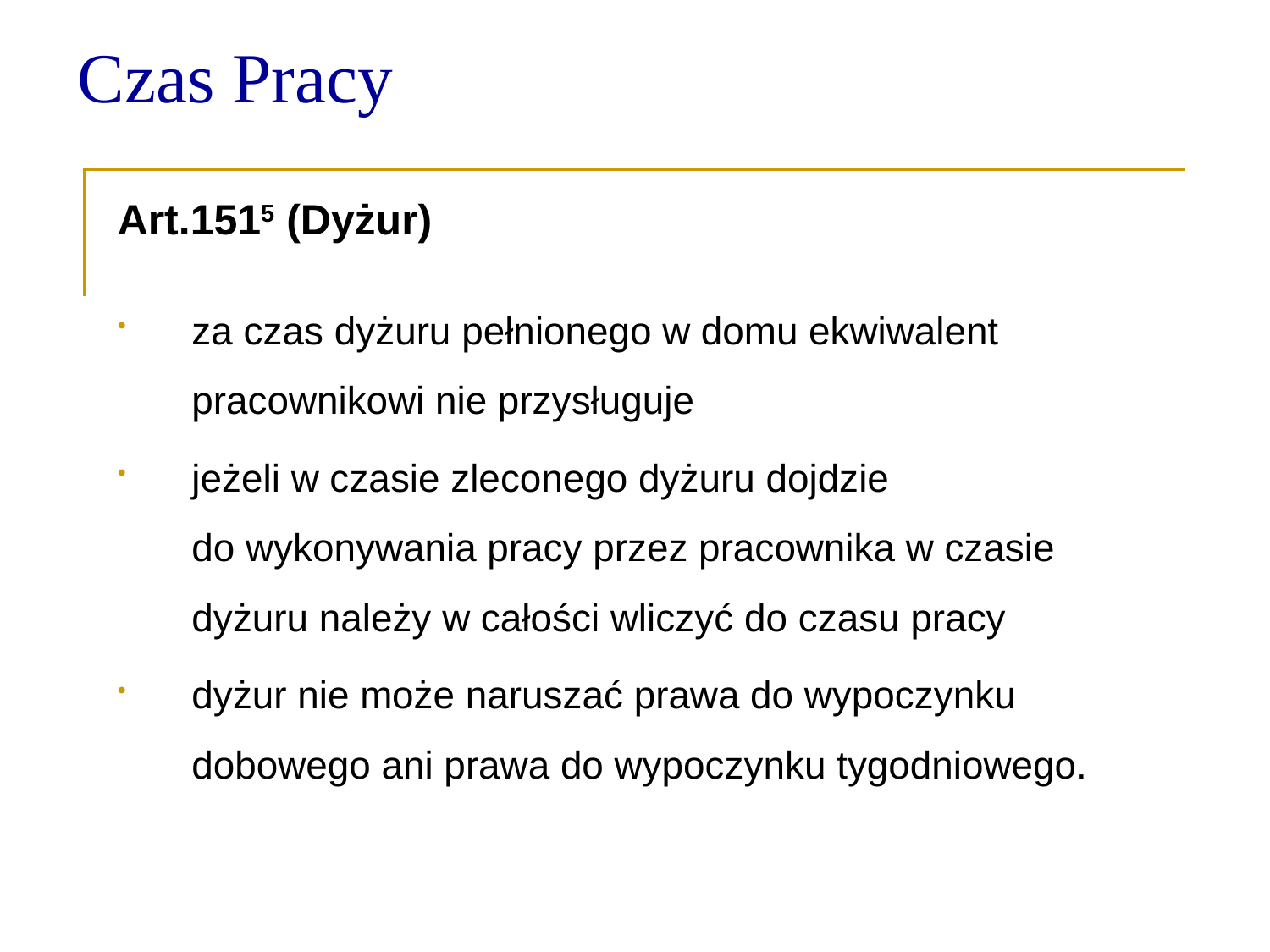

Czas Pracy
Art.1515 (Dyżur)
za czas dyżuru pełnionego w domu ekwiwalent pracownikowi nie przysługuje
jeżeli w czasie zleconego dyżuru dojdzie
do wykonywania pracy przez pracownika w czasie dyżuru należy w całości wliczyć do czasu pracy
dyżur nie może naruszać prawa do wypoczynku dobowego ani prawa do wypoczynku tygodniowego.